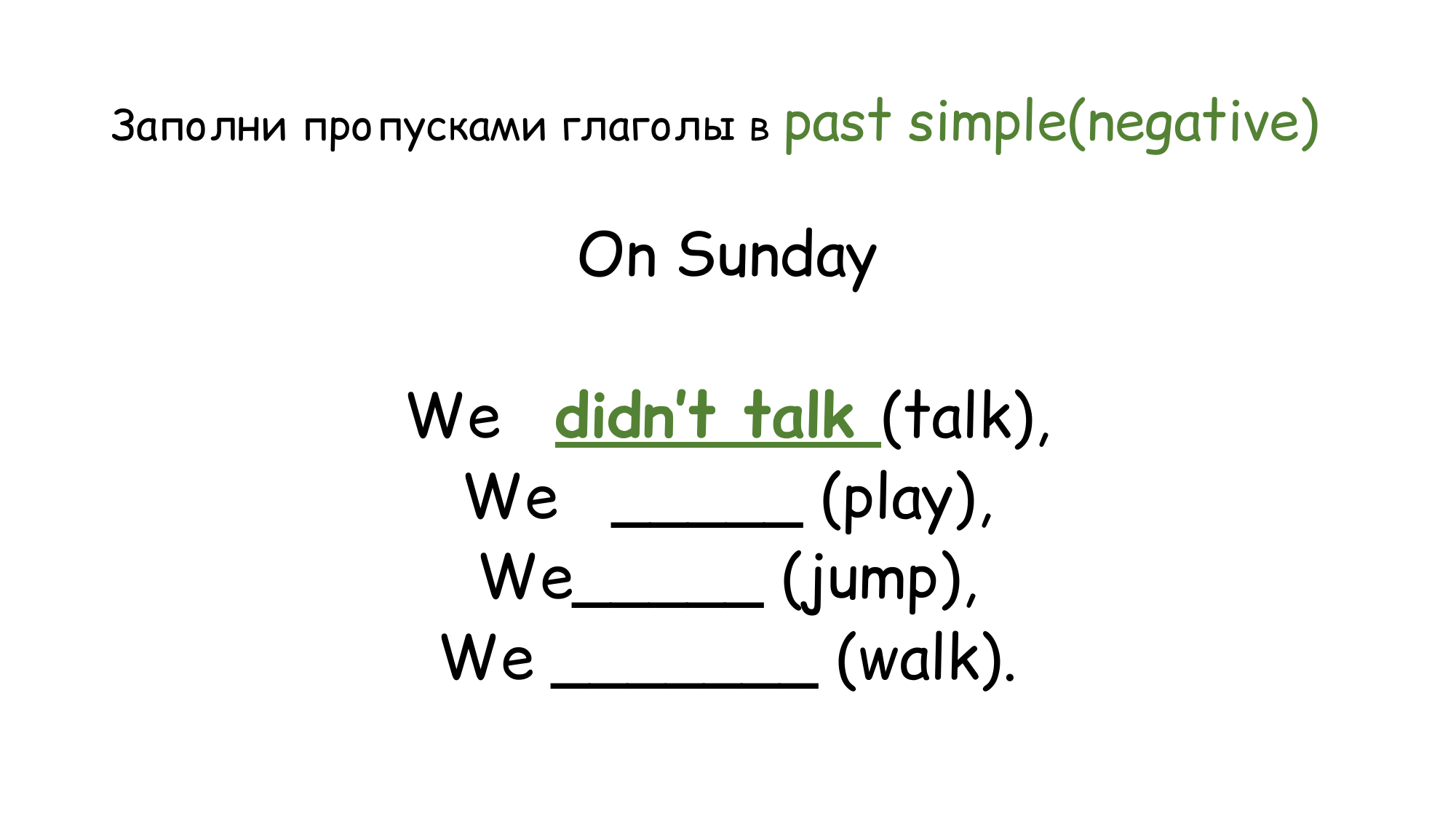

# Заполни пропусками глаголы в past simple(negative)
On Sunday

We   didn’t talk (talk),
We   _____ (play),
We_____ (jump),
We _______ (walk).